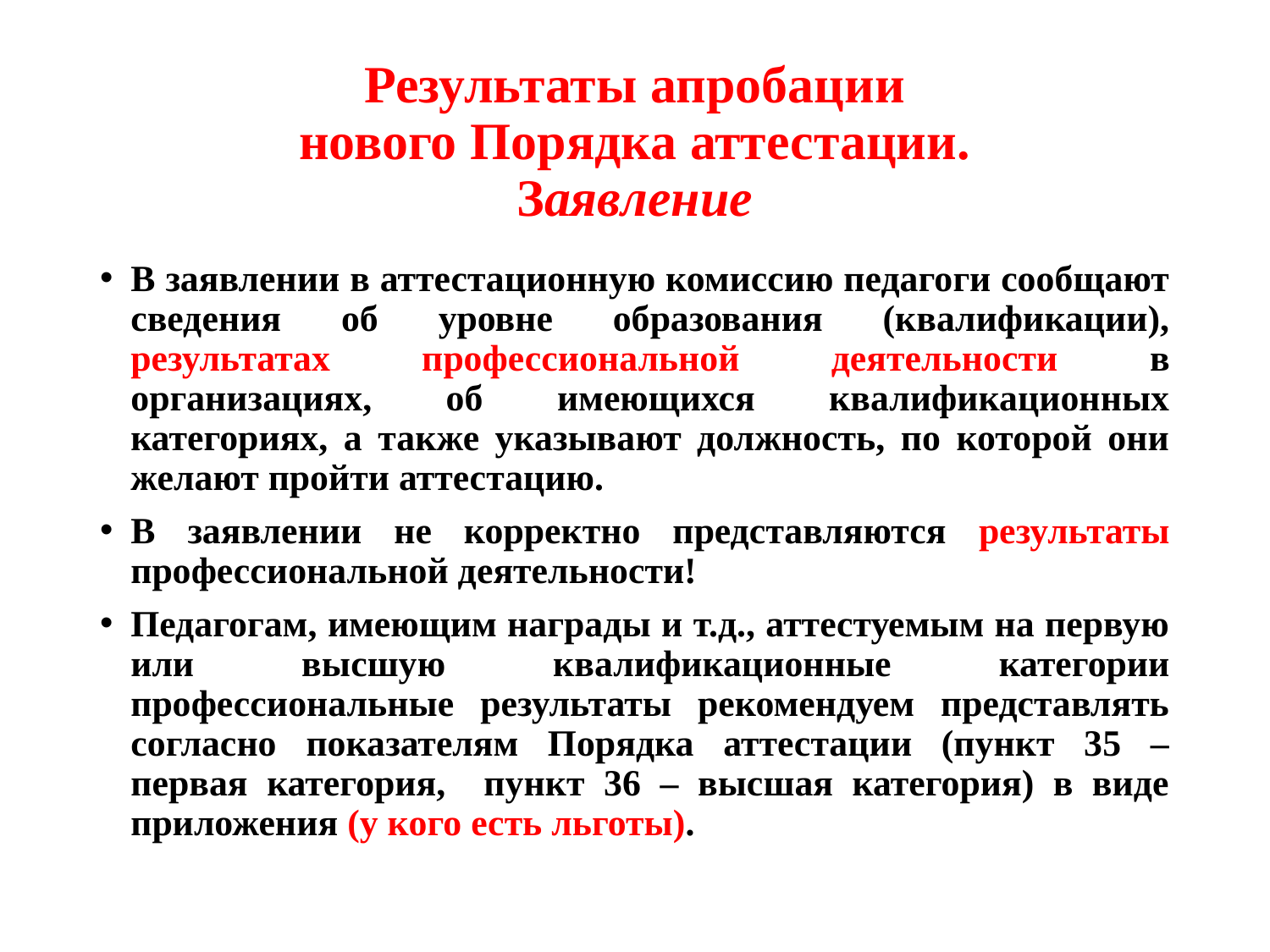

# Результаты апробации нового Порядка аттестации. Заявление
В заявлении в аттестационную комиссию педагоги сообщают сведения об уровне образования (квалификации), результатах профессиональной деятельности в организациях, об имеющихся квалификационных категориях, а также указывают должность, по которой они желают пройти аттестацию.
В заявлении не корректно представляются результаты профессиональной деятельности!
Педагогам, имеющим награды и т.д., аттестуемым на первую или высшую квалификационные категории профессиональные результаты рекомендуем представлять согласно показателям Порядка аттестации (пункт 35 – первая категория,  пункт 36 – высшая категория) в виде приложения (у кого есть льготы).